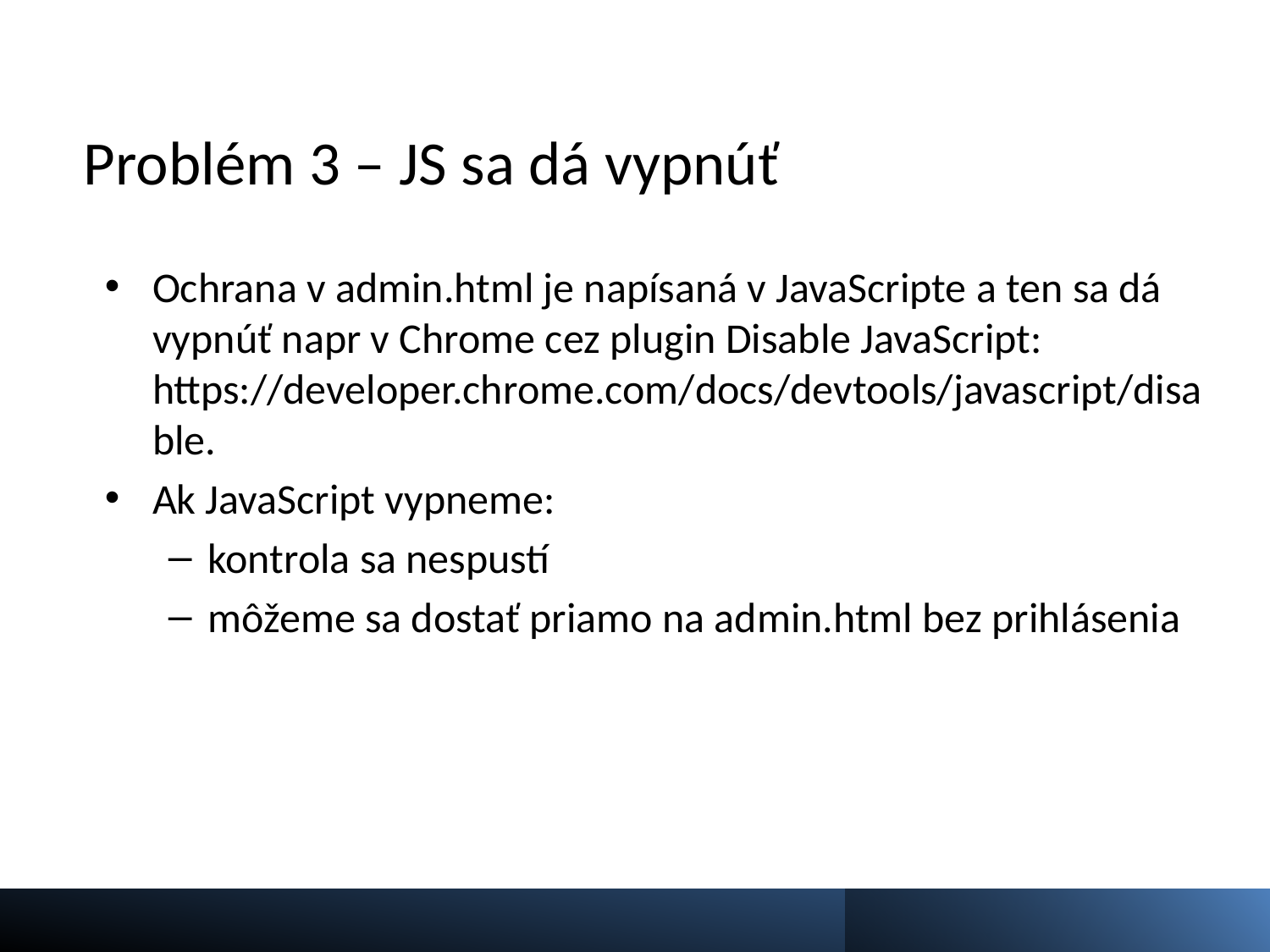

# Problém 3 – JS sa dá vypnúť
Ochrana v admin.html je napísaná v JavaScripte a ten sa dá vypnúť napr v Chrome cez plugin Disable JavaScript:  https://developer.chrome.com/docs/devtools/javascript/disable.
Ak JavaScript vypneme:
kontrola sa nespustí
môžeme sa dostať priamo na admin.html bez prihlásenia